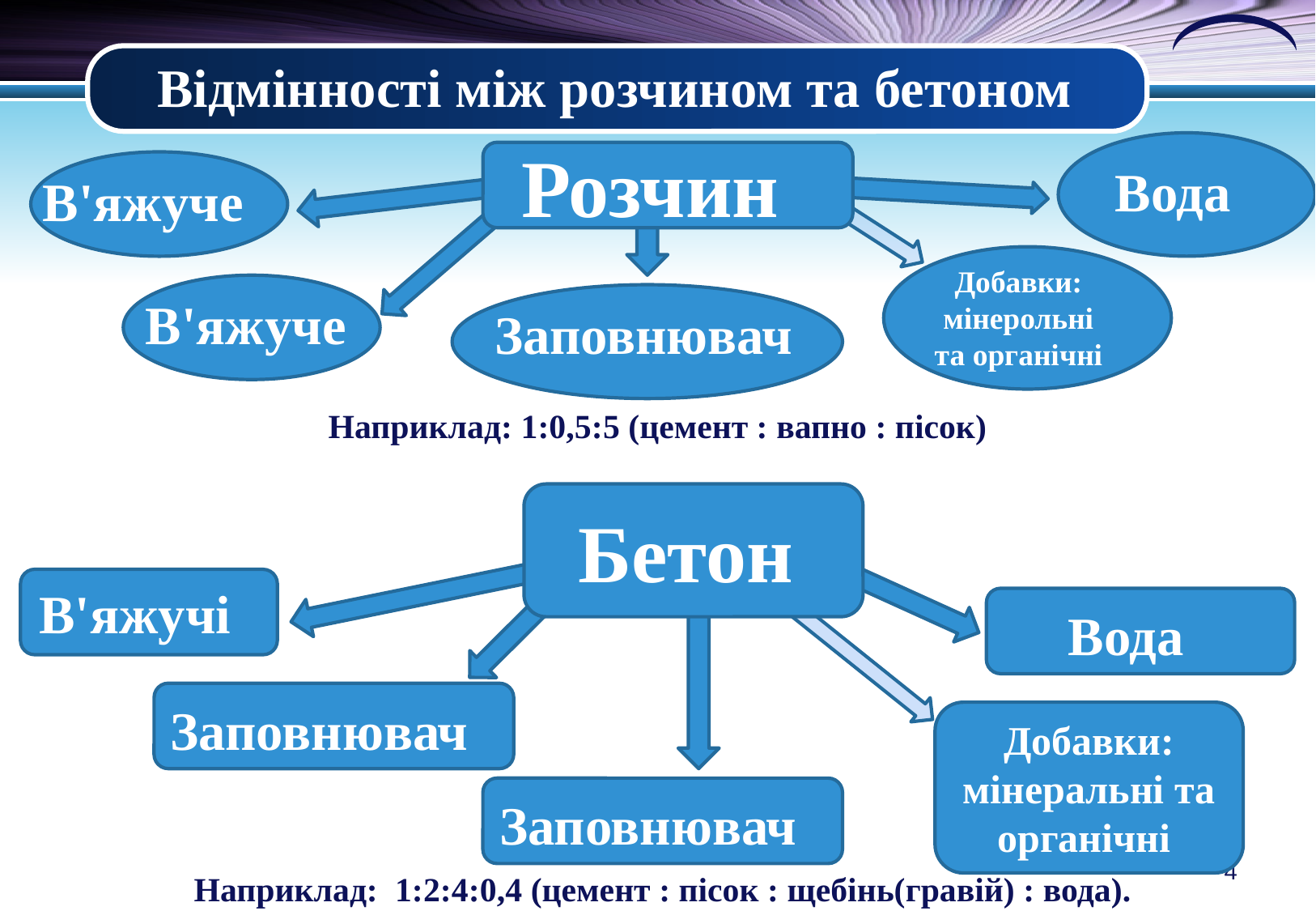

Відмінності між розчином та бетоном

Розчин

Вода
В'яжуче

Добавки:
мінерольні
та органічні

В'яжуче
Заповнювач
Наприклад: 1:0,5:5 (цемент : вапно : пісок)
Бетон
В'яжучі

Вода

Заповнювач
Добавки: мінеральні та органічні
Заповнювач
4
Наприклад:  1:2:4:0,4 (цемент : пісок : щебінь(гравій) : вода).